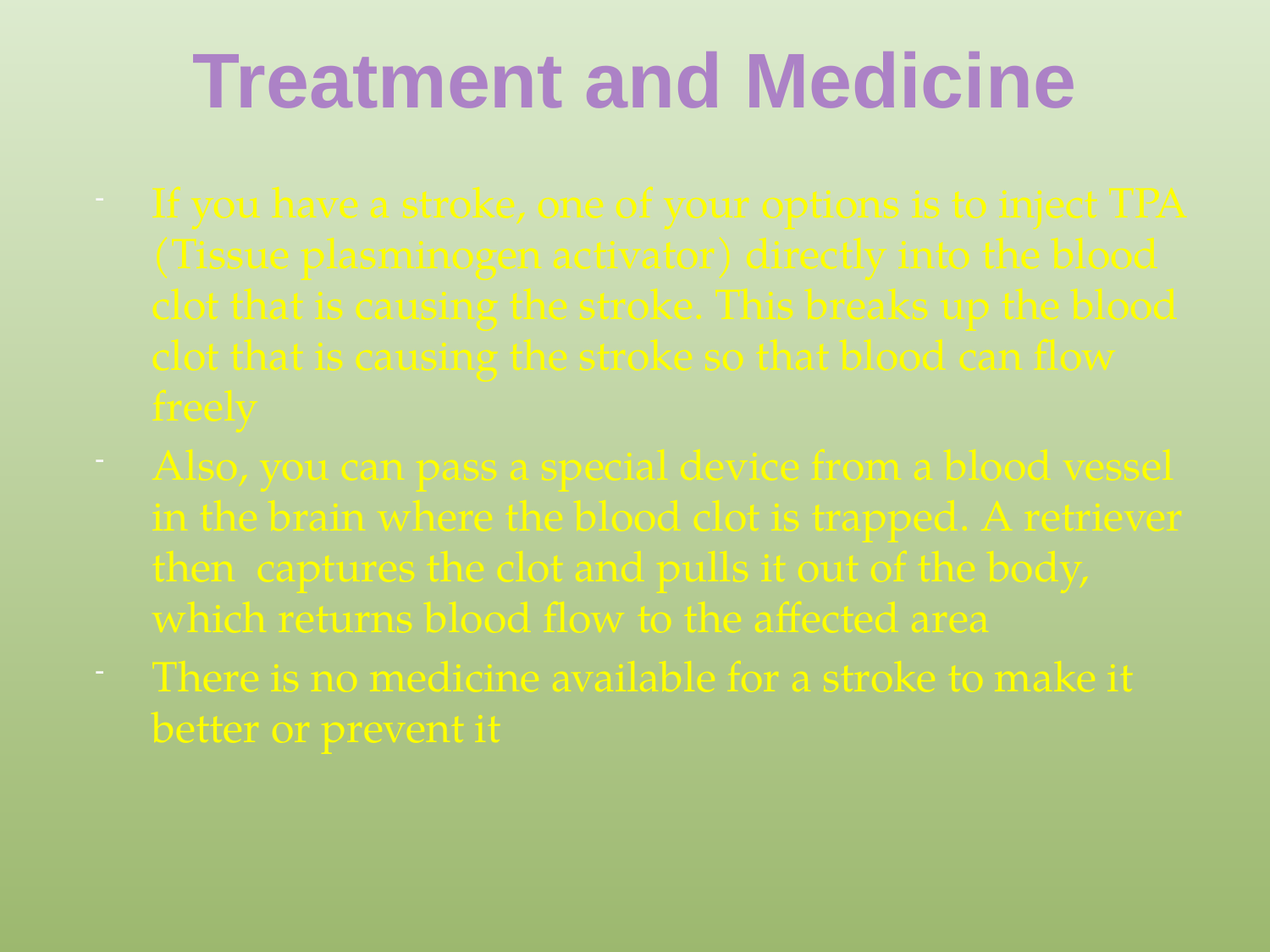

# Treatment and Medicine
If you have a stroke, one of your options is to inject TPA (Tissue plasminogen activator) directly into the blood clot that is causing the stroke. This breaks up the blood clot that is causing the stroke so that blood can flow freely
Also, you can pass a special device from a blood vessel in the brain where the blood clot is trapped. A retriever then  captures the clot and pulls it out of the body, which returns blood flow to the affected area
There is no medicine available for a stroke to make it better or prevent it